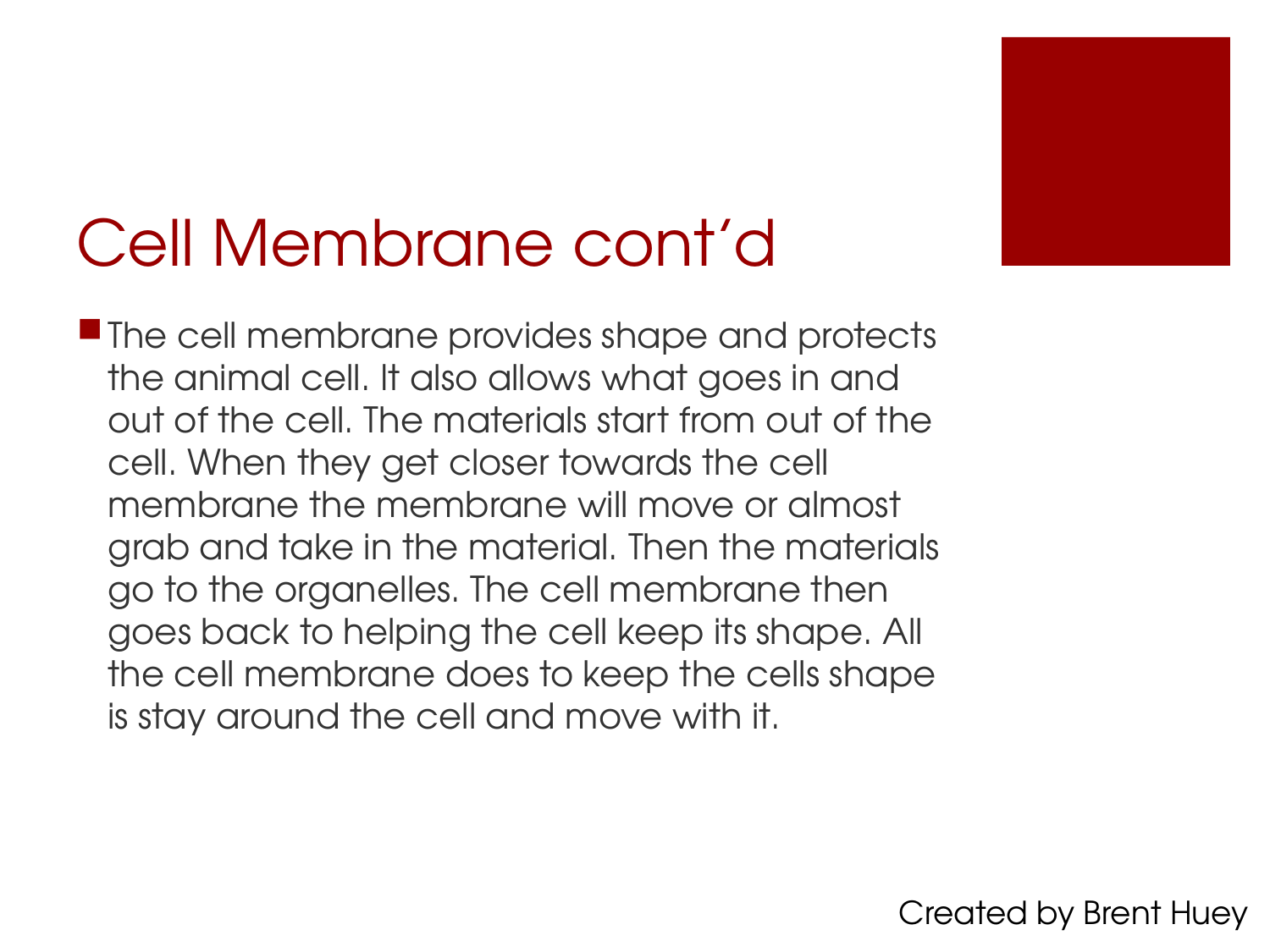

# Cell Membrane cont’d
The cell membrane provides shape and protects the animal cell. It also allows what goes in and out of the cell. The materials start from out of the cell. When they get closer towards the cell membrane the membrane will move or almost grab and take in the material. Then the materials go to the organelles. The cell membrane then goes back to helping the cell keep its shape. All the cell membrane does to keep the cells shape is stay around the cell and move with it.
Created by Brent Huey